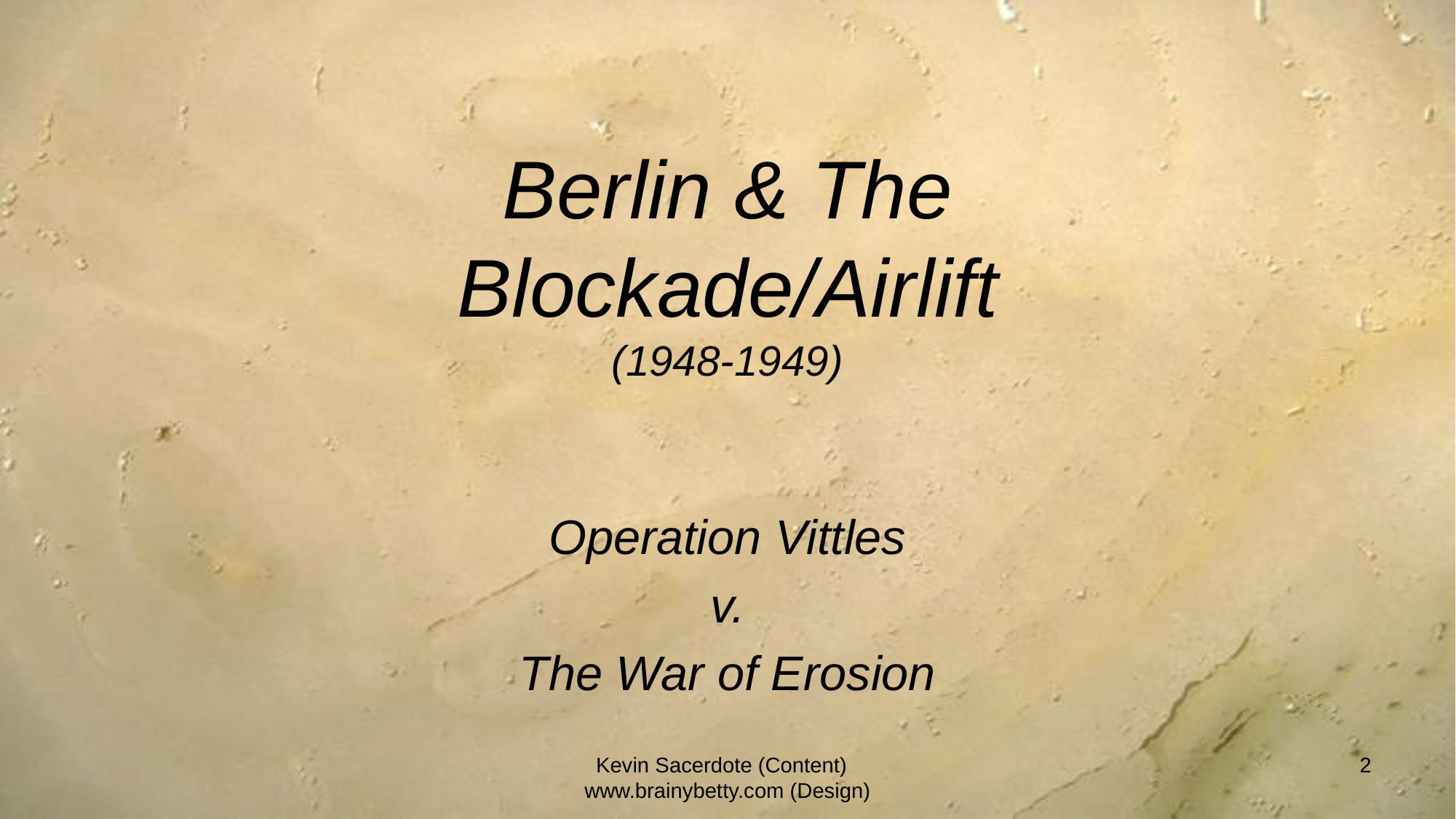

# Berlin & The Blockade/Airlift (1948-1949)
Operation Vittles
v.
The War of Erosion
Kevin Sacerdote (Content)   www.brainybetty.com (Design)
2